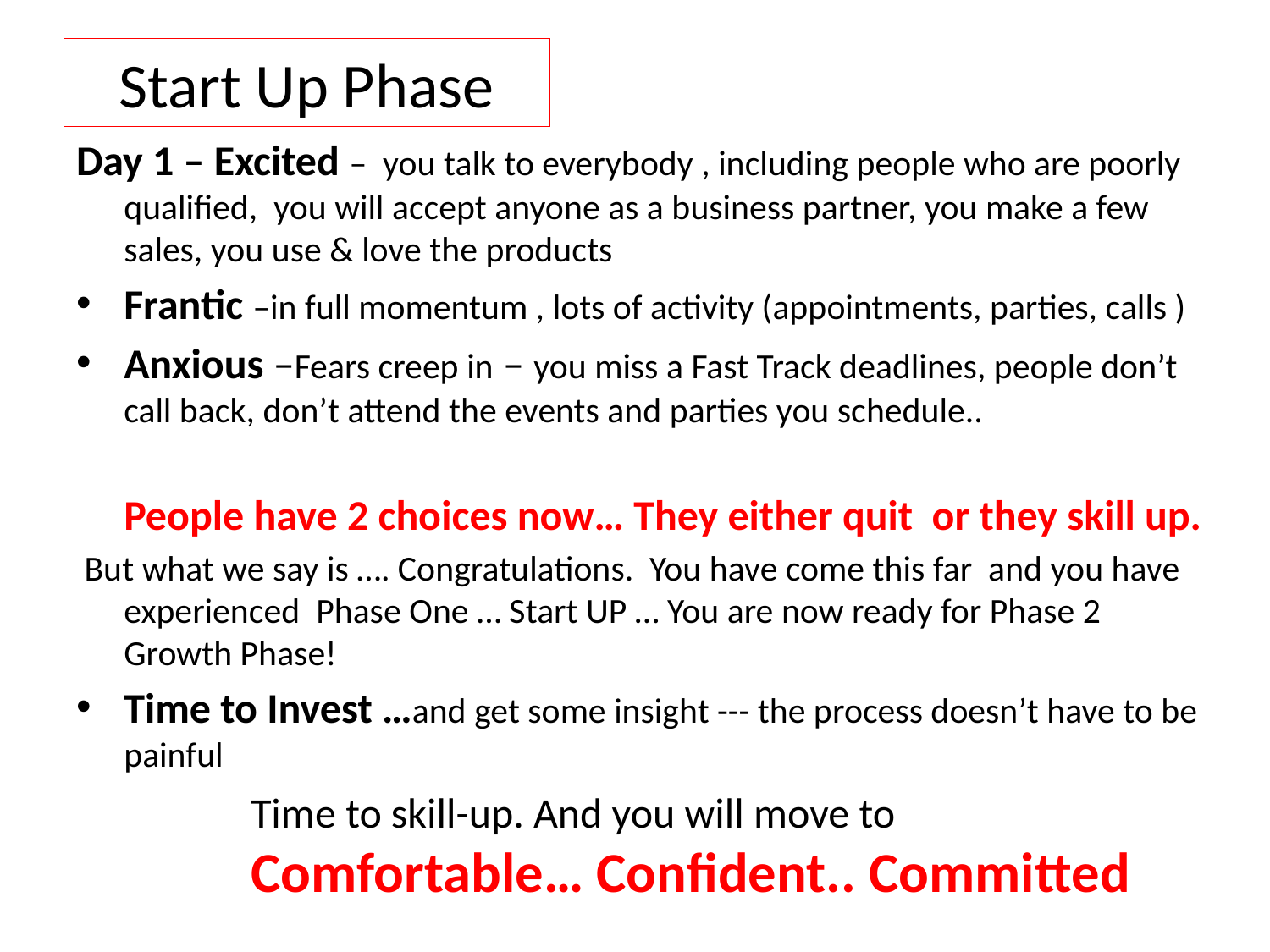

# Start Up Phase
Day 1 – Excited –  you talk to everybody , including people who are poorly qualified,  you will accept anyone as a business partner, you make a few sales, you use & love the products
Frantic –in full momentum , lots of activity (appointments, parties, calls )
Anxious –Fears creep in – you miss a Fast Track deadlines, people don’t call back, don’t attend the events and parties you schedule..

	People have 2 choices now… They either quit  or they skill up.
 But what we say is …. Congratulations.  You have come this far  and you have experienced  Phase One … Start UP … You are now ready for Phase 2 Growth Phase!
Time to Invest …and get some insight --- the process doesn’t have to be painful
		Time to skill-up. And you will move to		 	Comfortable… Confident.. Committed